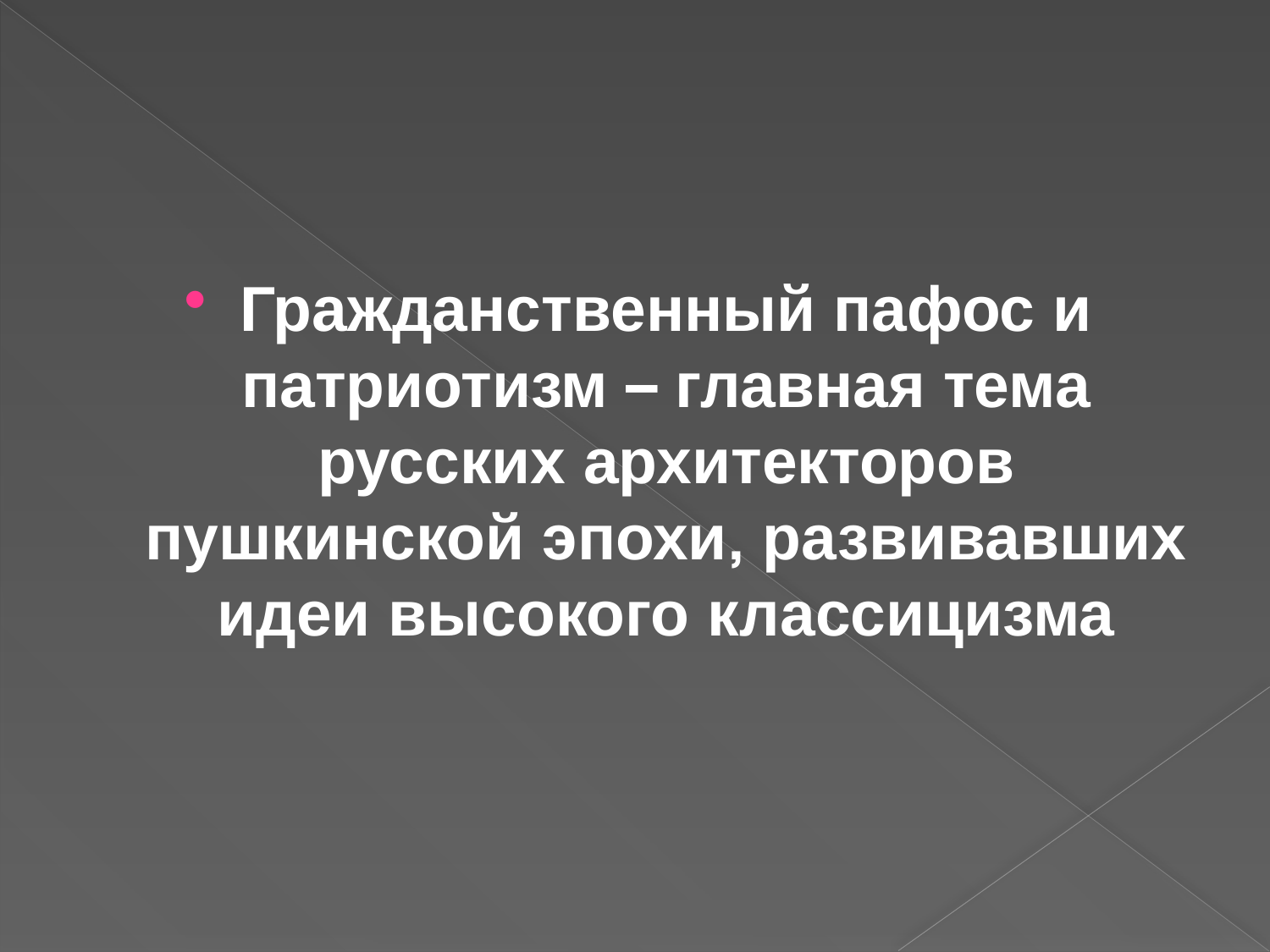

#
Гражданственный пафос и патриотизм – главная тема русских архитекторов пушкинской эпохи, развивавших идеи высокого классицизма